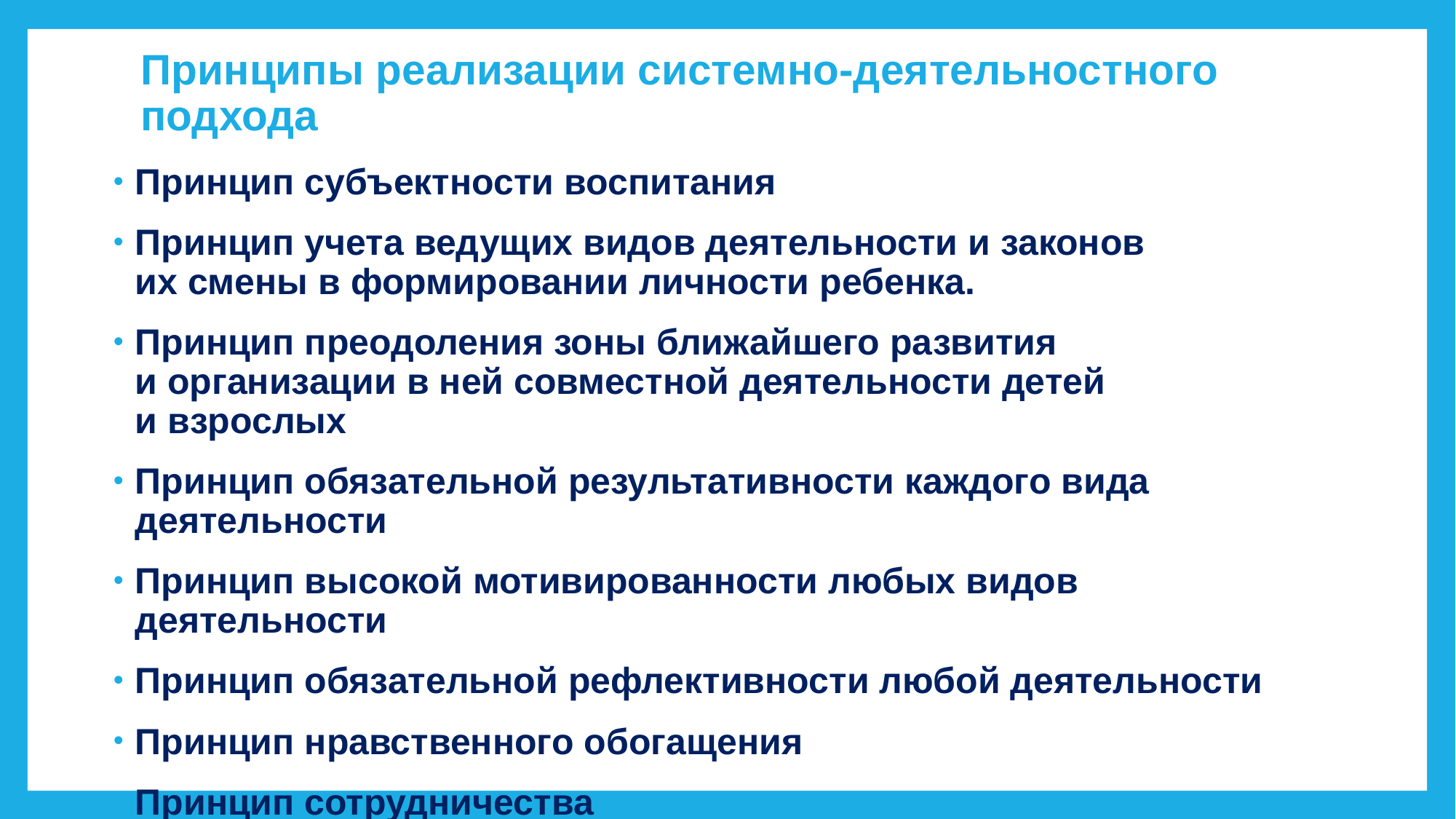

# Принципы реализации системно-деятельностного подхода
Принцип субъектности воспитания
Принцип учета ведущих видов деятельности и законов их смены в формировании личности ребенка.
Принцип преодоления зоны ближайшего развития и организации в ней совместной деятельности детей и взрослых
Принцип обязательной результативности каждого вида деятельности
Принцип высокой мотивированности любых видов деятельности
Принцип обязательной рефлективности любой деятельности
Принцип нравственного обогащения
Принцип сотрудничества
Принцип активности ребенка в образовательном процессе